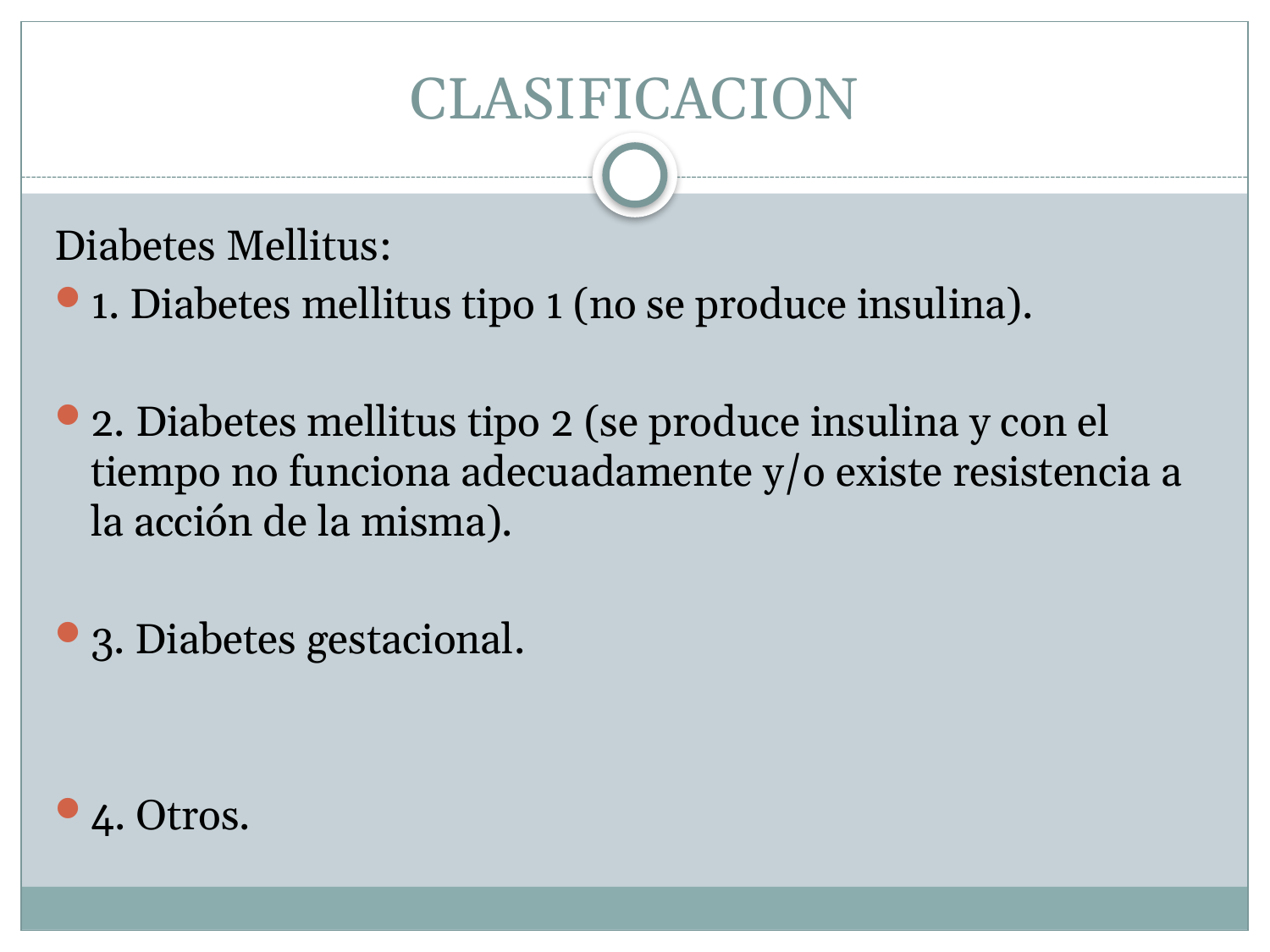

# CLASIFICACION
Diabetes Mellitus:
1. Diabetes mellitus tipo 1 (no se produce insulina).

2. Diabetes mellitus tipo 2 (se produce insulina y con el tiempo no funciona adecuadamente y/o existe resistencia a la acción de la misma).

3. Diabetes gestacional.

4. Otros.